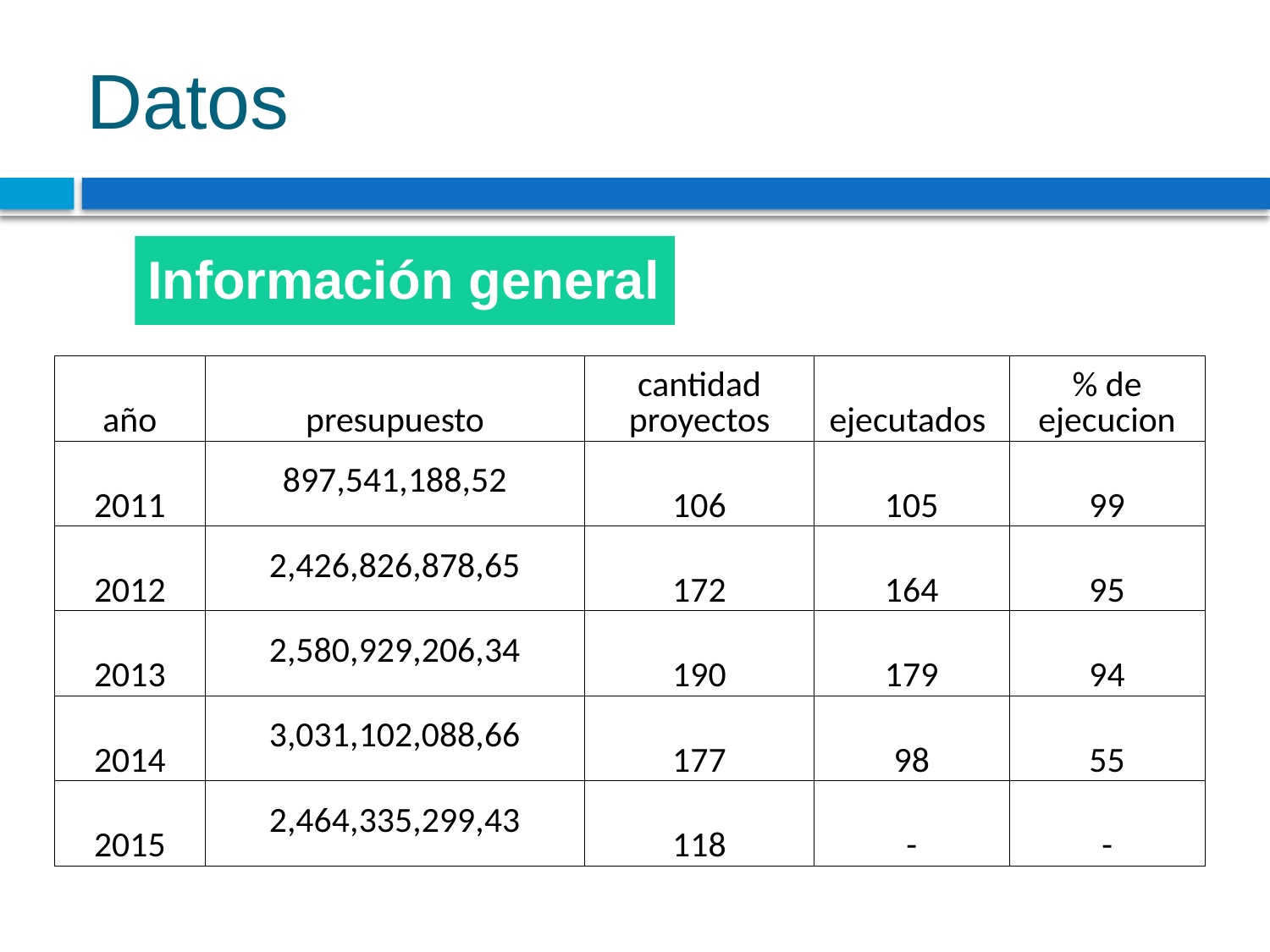

# Datos
Información general
| año | presupuesto | cantidad proyectos | ejecutados | % de ejecucion |
| --- | --- | --- | --- | --- |
| 2011 | 897,541,188,52 | 106 | 105 | 99 |
| 2012 | 2,426,826,878,65 | 172 | 164 | 95 |
| 2013 | 2,580,929,206,34 | 190 | 179 | 94 |
| 2014 | 3,031,102,088,66 | 177 | 98 | 55 |
| 2015 | 2,464,335,299,43 | 118 | - | - |